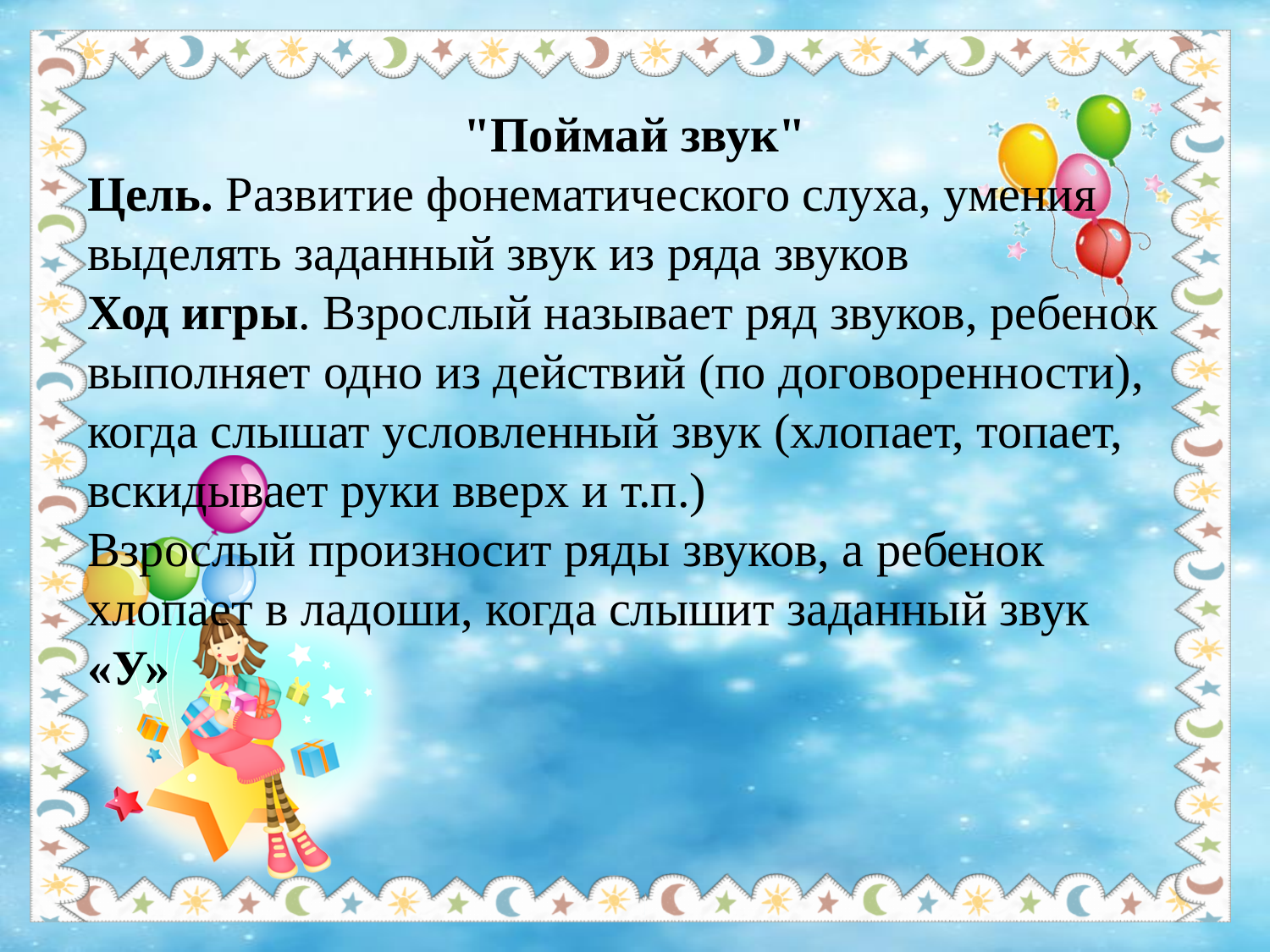

"Поймай звук"
Цель. Развитие фонематического слуха, умения выделять заданный звук из ряда звуков
Ход игры. Взрослый называет ряд звуков, ребенок выполняет одно из действий (по договоренности), когда слышат условленный звук (хлопает, топает, вскидывает руки вверх и т.п.)
Взрослый произносит ряды звуков, а ребенок хлопает в ладоши, когда слышит заданный звук «У»